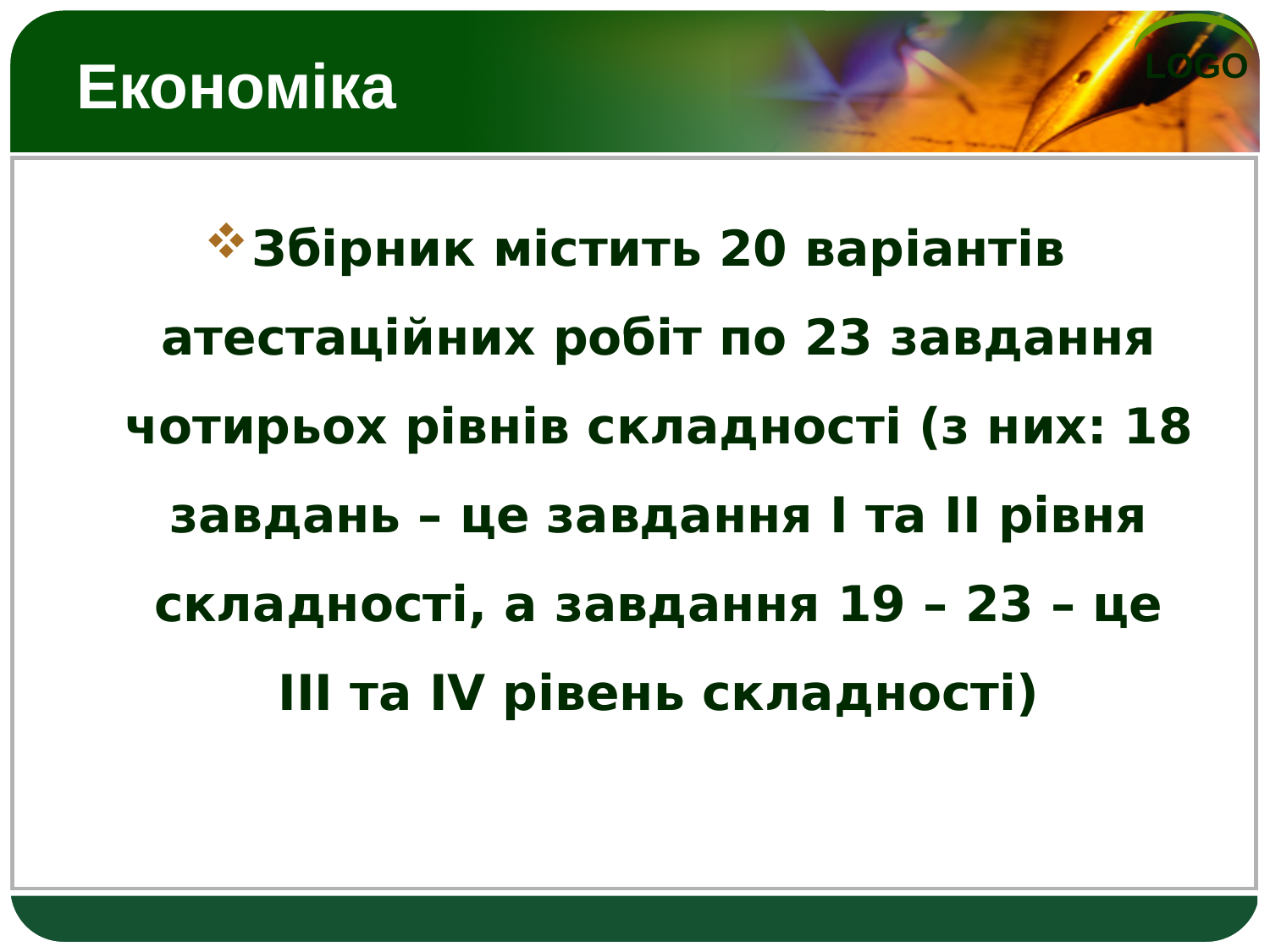

# Економіка
Збірник містить 20 варіантів атестаційних робіт по 23 завдання чотирьох рівнів складності (з них: 18 завдань – це завдання І та ІІ рівня складності, а завдання 19 – 23 – це ІІІ та ІV рівень складності)